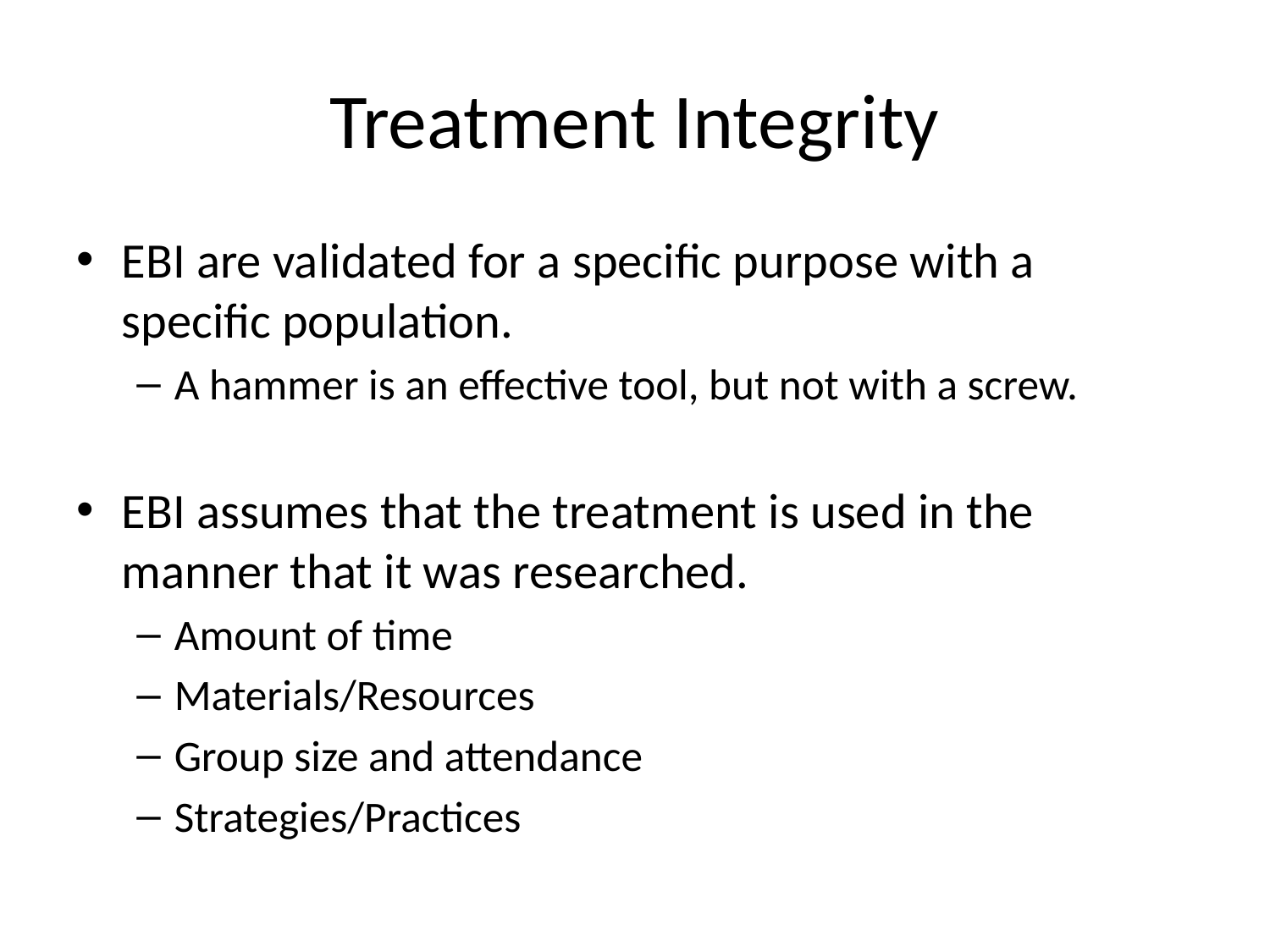

# Treatment Integrity
EBI are validated for a specific purpose with a specific population.
A hammer is an effective tool, but not with a screw.

EBI assumes that the treatment is used in the manner that it was researched.
Amount of time
Materials/Resources
Group size and attendance
Strategies/Practices